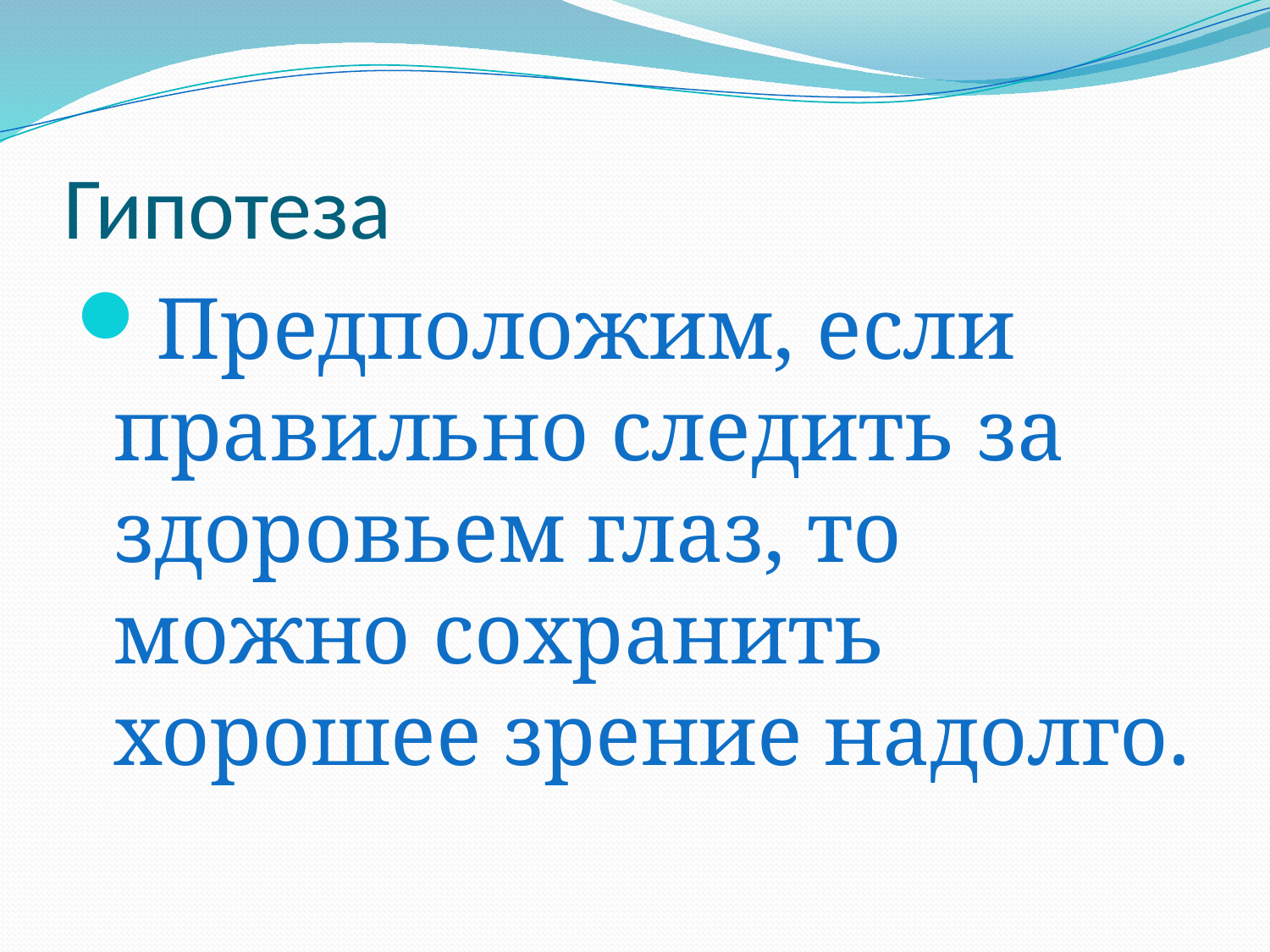

# Гипотеза
Предположим, если правильно следить за здоровьем глаз, то можно сохранить хорошее зрение надолго.